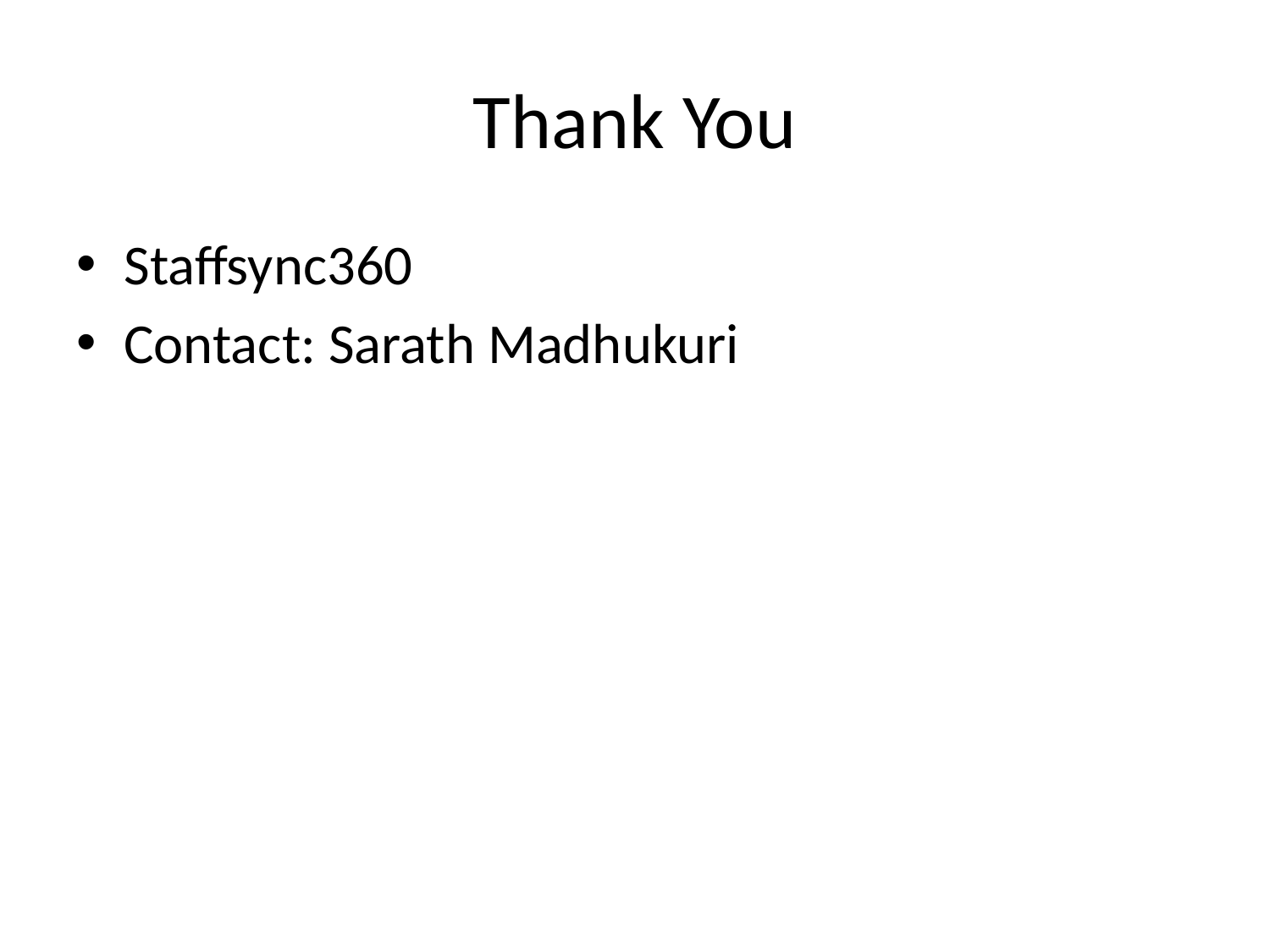

# Thank You
Staffsync360
Contact: Sarath Madhukuri